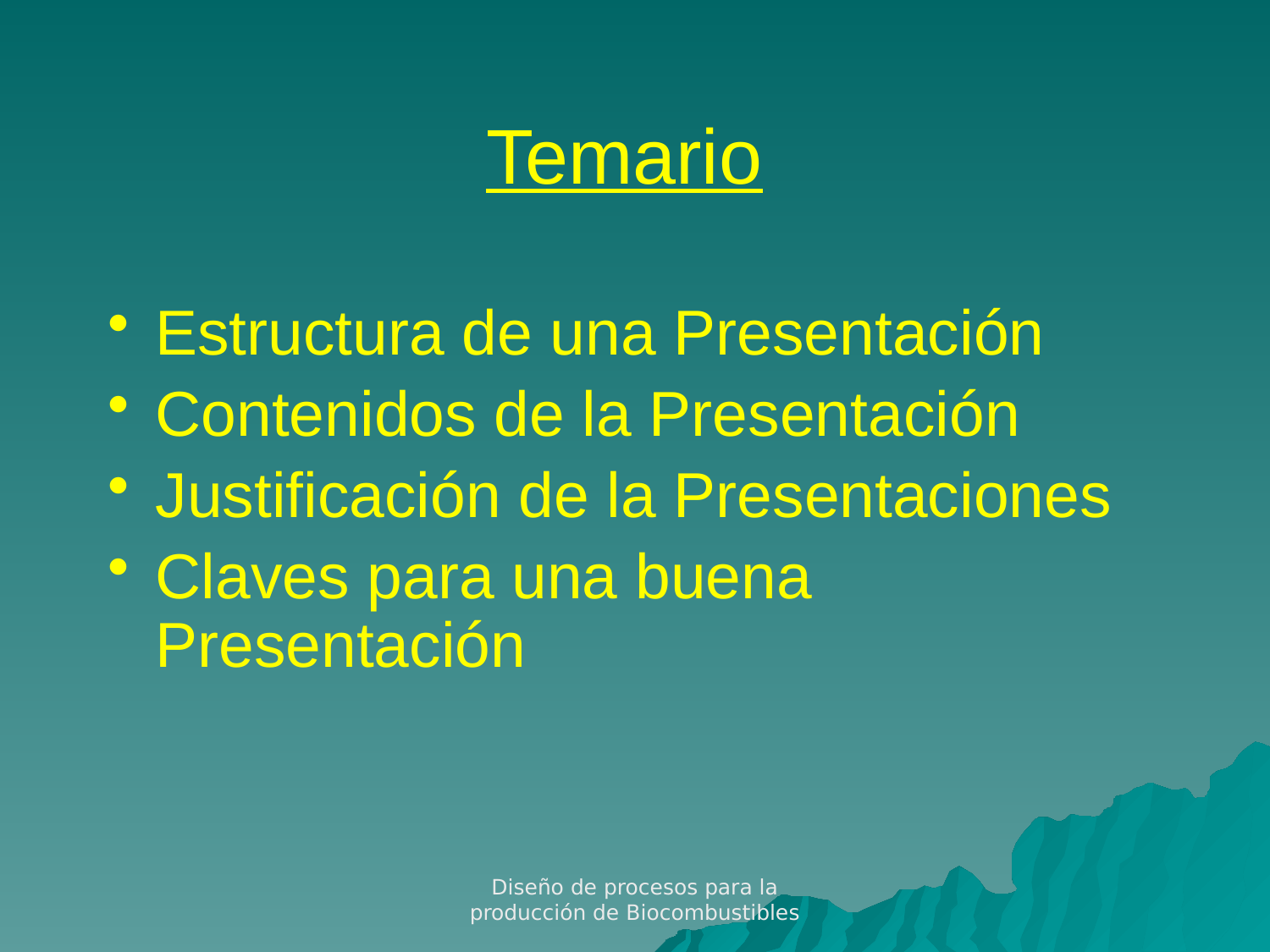

Temario

Estructura de una Presentación
Contenidos de la Presentación
Justificación de la Presentaciones
Claves para una buena Presentación
Diseño de procesos para la producción de Biocombustibles